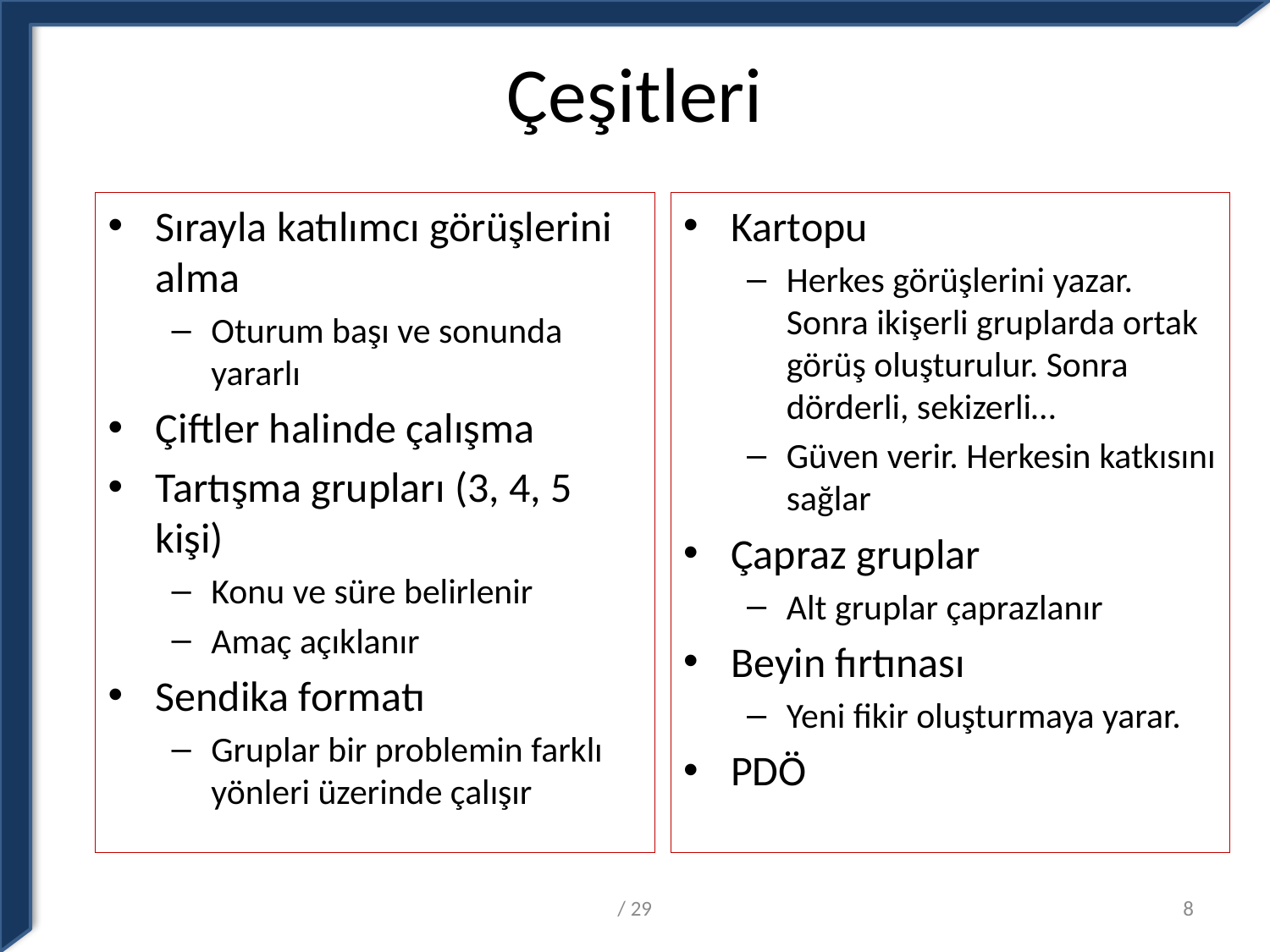

# Çeşitleri
Sırayla katılımcı görüşlerini alma
Oturum başı ve sonunda yararlı
Çiftler halinde çalışma
Tartışma grupları (3, 4, 5 kişi)
Konu ve süre belirlenir
Amaç açıklanır
Sendika formatı
Gruplar bir problemin farklı yönleri üzerinde çalışır
Kartopu
Herkes görüşlerini yazar. Sonra ikişerli gruplarda ortak görüş oluşturulur. Sonra dörderli, sekizerli…
Güven verir. Herkesin katkısını sağlar
Çapraz gruplar
Alt gruplar çaprazlanır
Beyin fırtınası
Yeni fikir oluşturmaya yarar.
PDÖ

/ 29
8